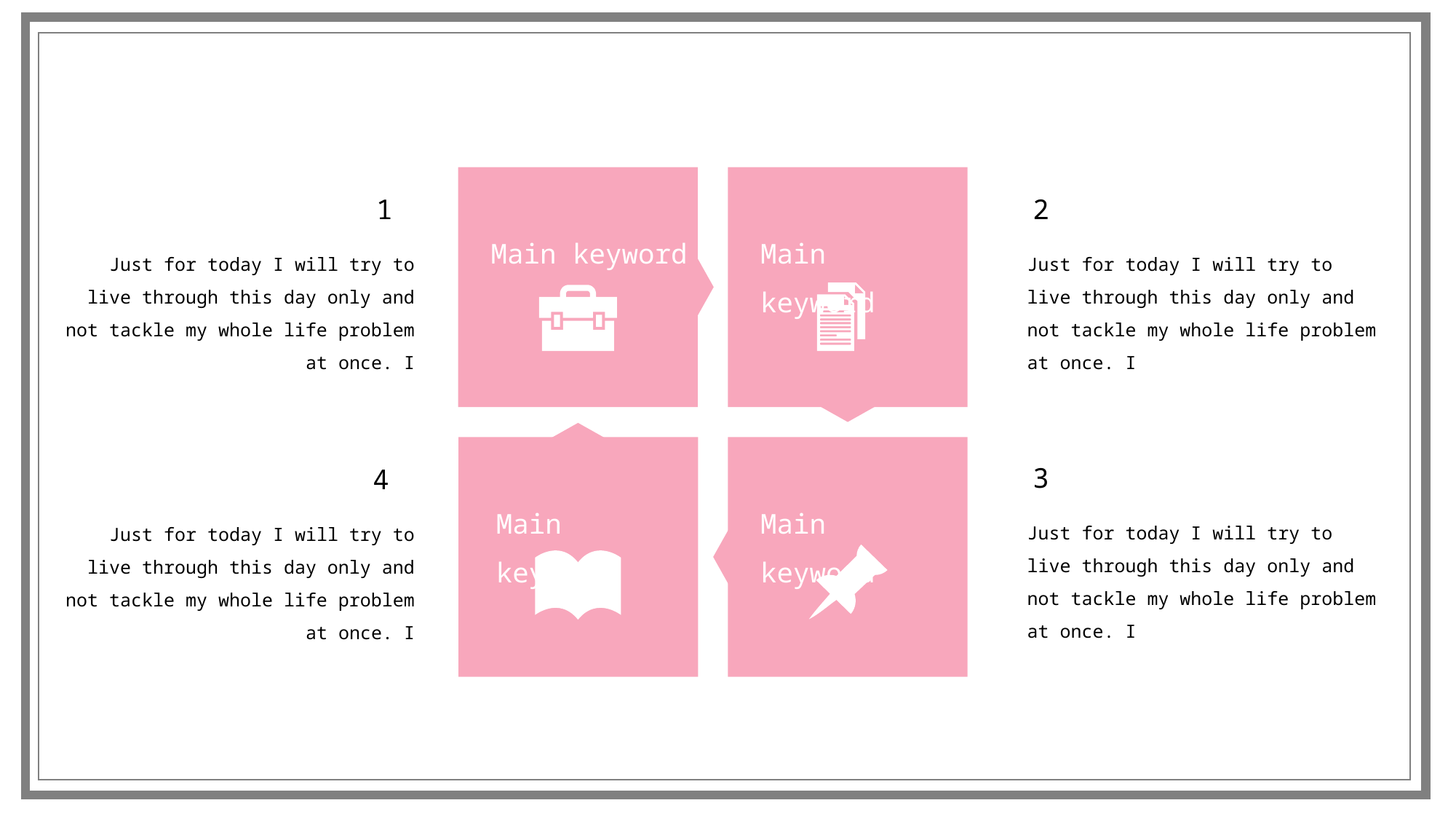

1
Just for today I will try to live through this day only and not tackle my whole life problem at once. I

2
Just for today I will try to live through this day only and not tackle my whole life problem at once. I
Main keyword

Main keyword

3
Just for today I will try to live through this day only and not tackle my whole life problem at once. I

4
Just for today I will try to live through this day only and not tackle my whole life problem at once. I
Main keyword

Main keyword